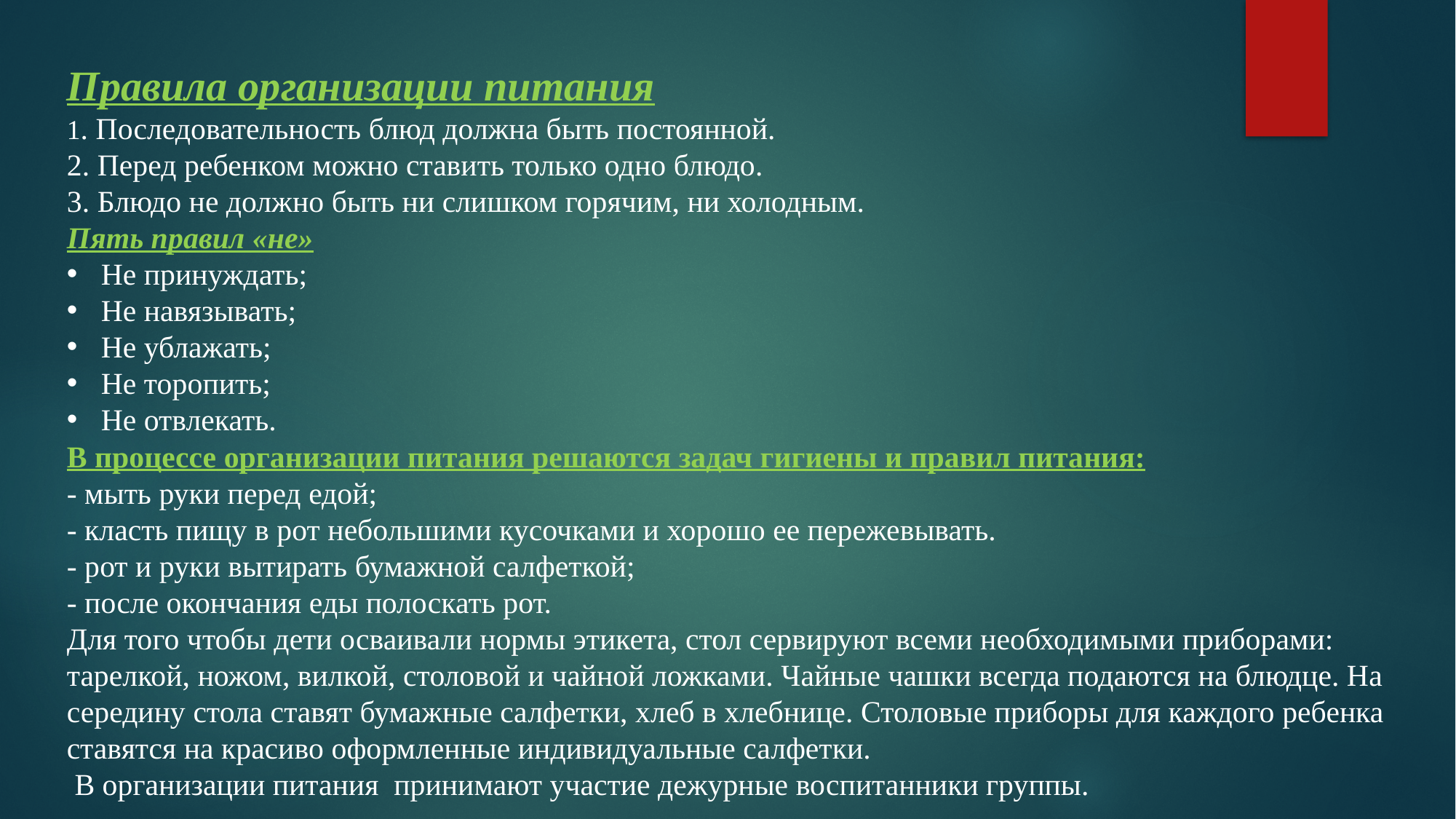

Правила организации питания
1. Последовательность блюд должна быть постоянной.
2. Перед ребенком можно ставить только одно блюдо.
3. Блюдо не должно быть ни слишком горячим, ни холодным.
Пять правил «не»
Не принуждать;
Не навязывать;
Не ублажать;
Не торопить;
Не отвлекать.
В процессе организации питания решаются задач гигиены и правил питания:
- мыть руки перед едой;
- класть пищу в рот небольшими кусочками и хорошо ее пережевывать.
- рот и руки вытирать бумажной салфеткой;
- после окончания еды полоскать рот.
Для того чтобы дети осваивали нормы этикета, стол сервируют всеми необходимыми приборами: тарелкой, ножом, вилкой, столовой и чайной ложками. Чайные чашки всегда подаются на блюдце. На середину стола ставят бумажные салфетки, хлеб в хлебнице. Столовые приборы для каждого ребенка ставятся на красиво оформленные индивидуальные салфетки.
 В организации питания  принимают участие дежурные воспитанники группы.